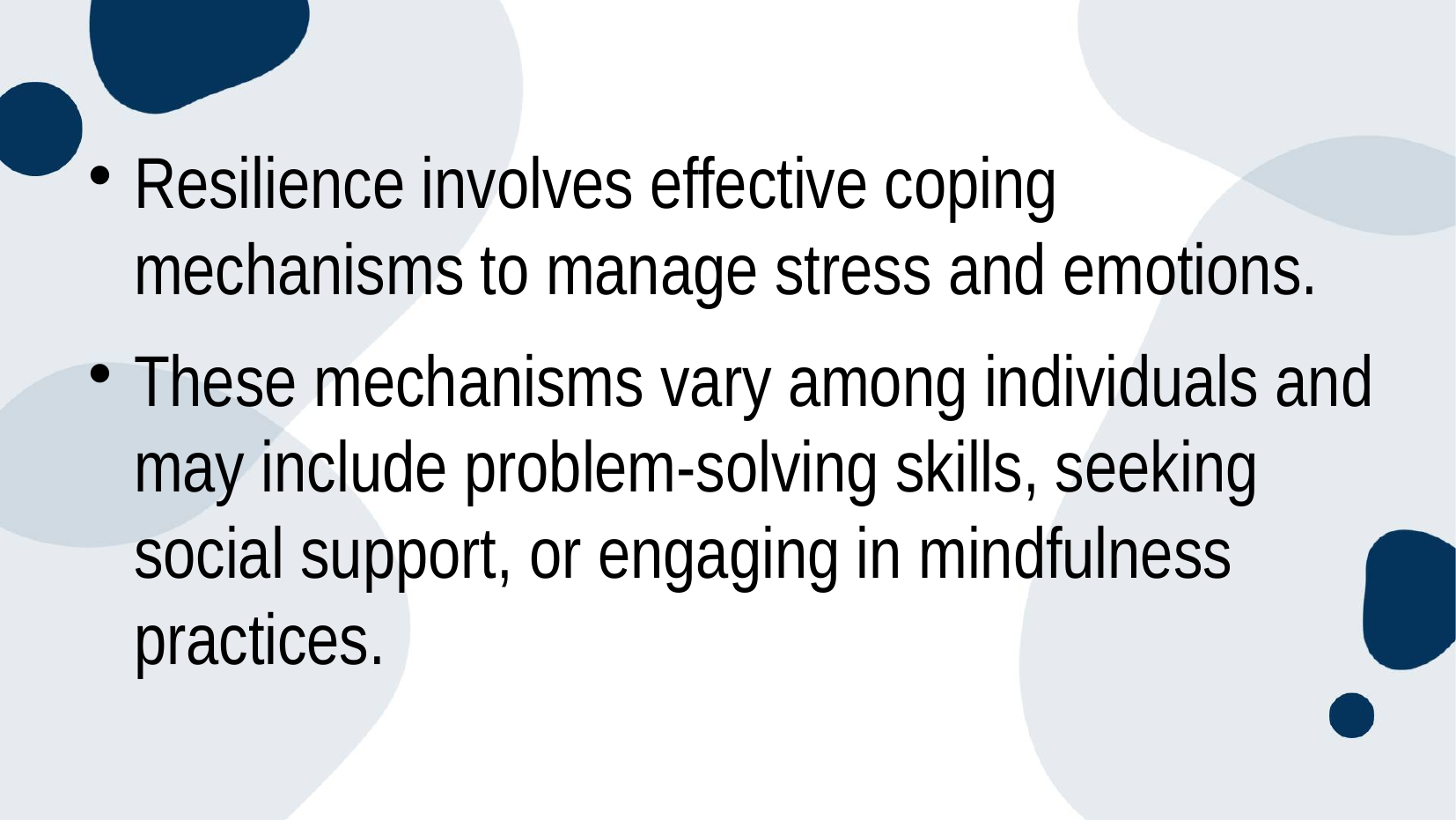

# Resilience involves effective coping mechanisms to manage stress and emotions.
These mechanisms vary among individuals and may include problem-solving skills, seeking social support, or engaging in mindfulness practices.